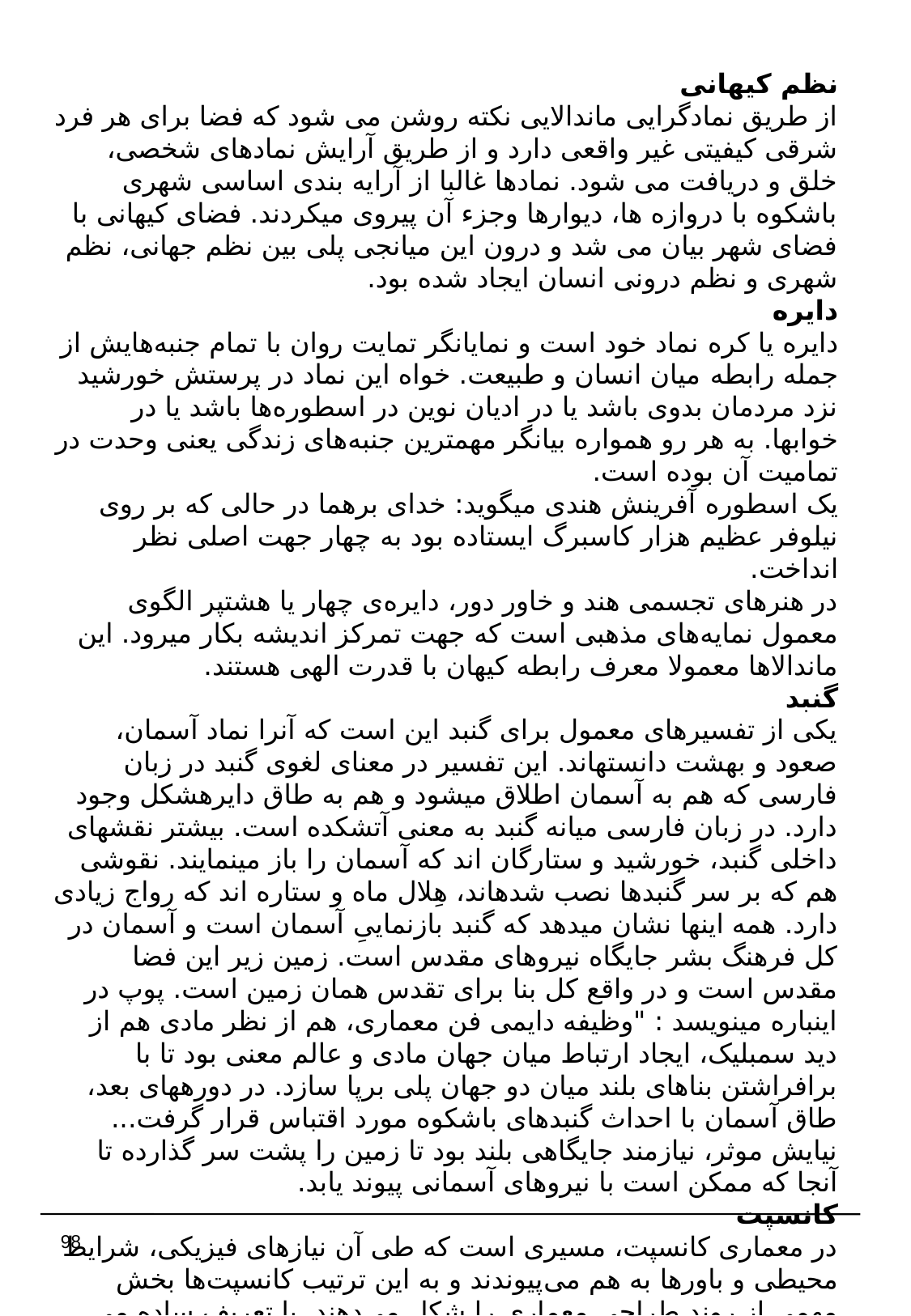

نظم کیهانی
از طریق نمادگرایی ماندالایی نکته روشن می شود که فضا برای هر فرد شرقی کیفیتی غیر واقعی دارد و از طریق آرایش نمادهای شخصی، خلق و دریافت می شود. نمادها غالبا از آرایه بندی اساسی شهری باشکوه با دروازه ها، دیوارها وجزء آن پیروی میکردند. فضای کیهانی با فضای شهر بیان می شد و درون این میانجی پلی بین نظم جهانی، نظم شهری و نظم درونی انسان ایجاد شده بود.
دایره‌
دایره‌ یا کره‌ نماد خود است و نمایانگر تمایت روان با تمام جنبه‌هایش از جمله‌ رابطه‌ میان انسان و طبیعت. خواه این نماد در پرستش خورشید نزد مردمان بدوی باشد یا در ادیان نوین در اسطوره‌ها باشد یا در خواب‏ها. به‌ هر رو همواره‌ بیانگر مهمترین جنبه‌های زندگی یعنی وحدت در تمامیت آن بوده‌ است.
یک اسطوره‌ آفرینش هندی می‏گوید: خدای برهما در حالی که‌ بر روی نیلوفر عظیم هزار کاسبرگ ایستاده‌ بود به‌ چهار جهت اصلی نظر انداخت.
در هنرهای تجسمی هند و خاور دور، دایره‌ی چهار یا هشت‏پر الگوی معمول نمایه‌های مذهبی است که‌ جهت تمرکز اندیشه‌ بکار می‏رود. این ماندالاها معمولا معرف رابطه‌ کیهان با قدرت الهی هستند.
گنبد
یکی از تفسیرهای معمول برای گنبد این است که آنرا نماد آسمان، صعود و بهشت دانسته‏اند. این تفسیر در معنای لغوی گنبد در زبان فارسی که هم به آسمان اطلاق میشود و هم به طاق دایره‏شکل وجود دارد. در زبان فارسی میانه گنبد به معنی آتشکده است. بیشتر نقشهای داخلی گنبد، خورشید و ستارگان اند که آسمان را باز مینمایند. نقوشی هم که بر سر گنبدها نصب شدهاند، هِلال ماه و ستاره اند که رواج زیادی دارد. همه اینها نشان میدهد که گنبد بازنماییِ آسمان است و آسمان در کل فرهنگ بشر جایگاه نیروهای مقدس است. زمین زیر این فضا مقدس است و در واقع کل بنا برای تقدس همان زمین است. پوپ در اینباره مینویسد : "وظیفه دایمی فن معماری، هم از نظر مادی هم از دید سمبلیک، ایجاد ارتباط میان جهان مادی و عالم معنی بود تا با برافراشتن بناهای بلند میان دو جهان پلی برپا سازد. در دورههای بعد، طاق آسمان با احداث گنبدهای باشکوه مورد اقتباس قرار گرفت... نیایش موثر، نیازمند جایگاهی بلند بود تا زمین را پشت سر گذارده تا آنجا که ممکن است با نیروهای آسمانی پیوند یابد.
کانسپت
در معماری کانسپت، مسیری است که طی آن نیازهای فیزیکی، شرایط محیطی و باورها به هم می‌پیوندند و به این ترتیب کانسپت‌ها بخش مهمی از روند طراحی معماری را شکل می‌دهند. با تعریف ساده می توان گفت کانسپتها ایده‏هایی (Ideas) هستند که عناصر گوناگونی را در یک جا گرد هم میآورند. این عناصر گوناگون، در متن این نوشتار؛ تفکرات، تصورات و مشاهدات هستند.
98